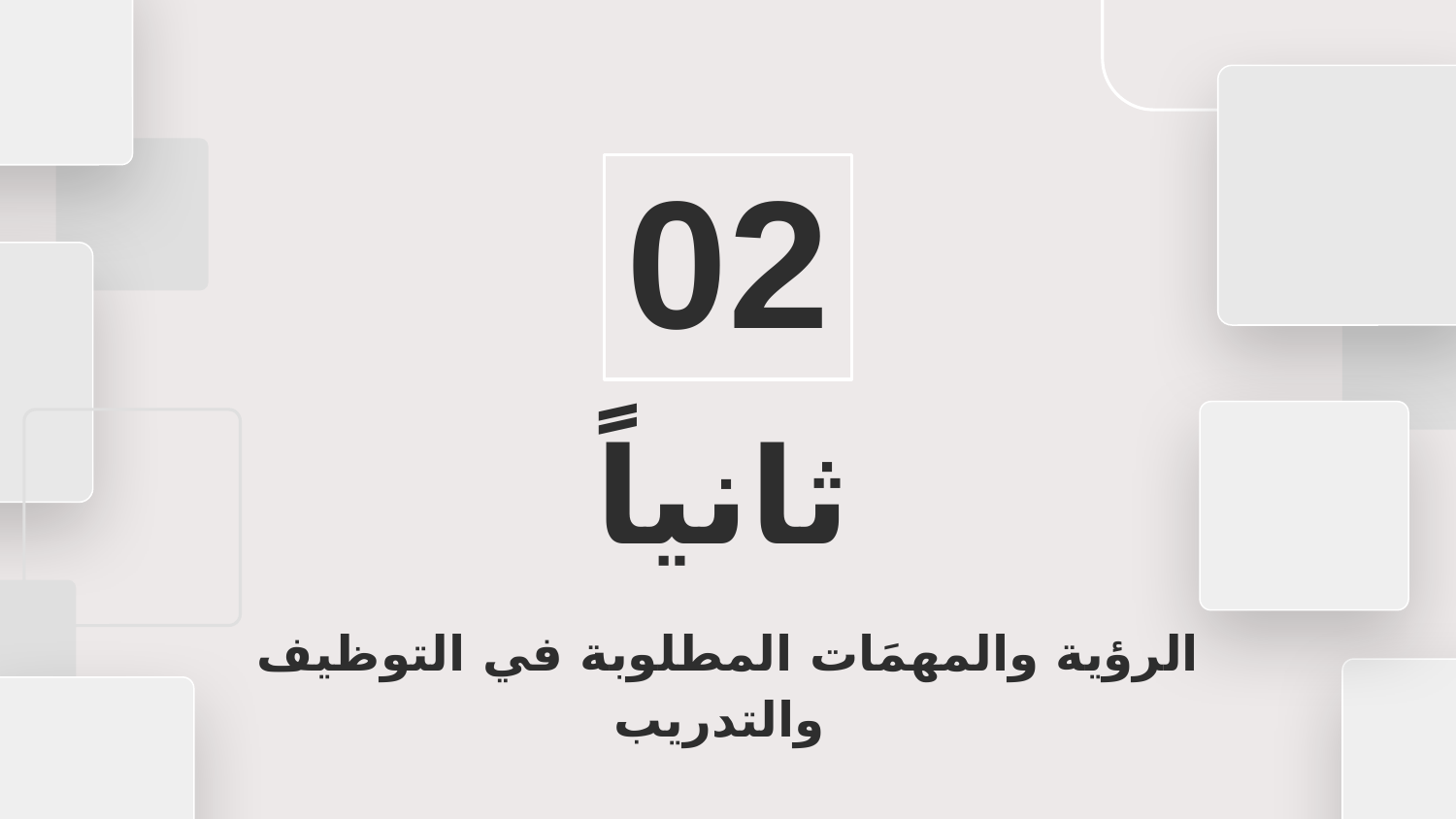

# 02

ثانياً
الرؤية والمهمَات المطلوبة في التوظيف والتدريب